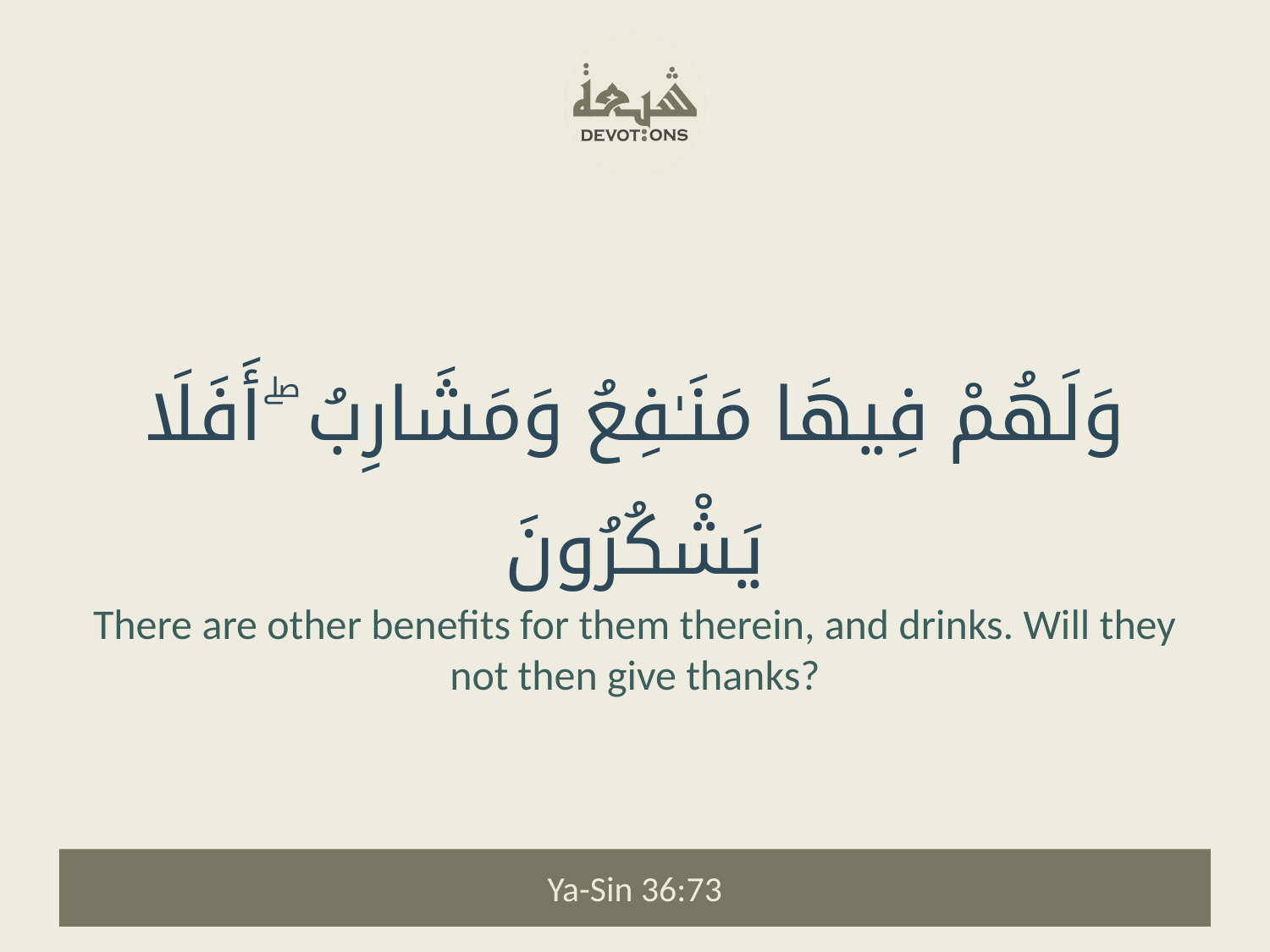

وَلَهُمْ فِيهَا مَنَـٰفِعُ وَمَشَارِبُ ۖ أَفَلَا يَشْكُرُونَ
There are other benefits for them therein, and drinks. Will they not then give thanks?
Ya-Sin 36:73